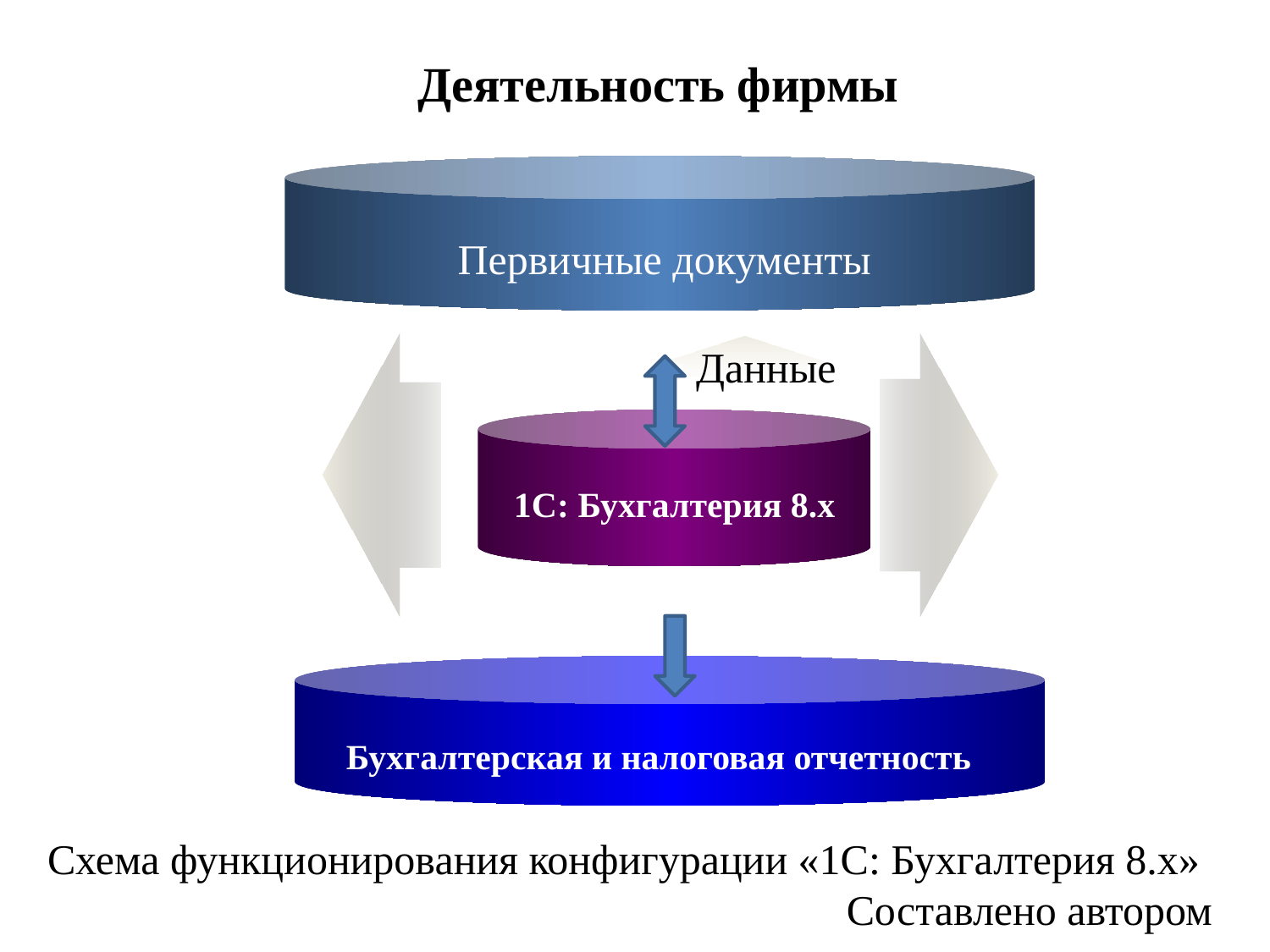

Деятельность фирмы

Первичные документы

Данные

1С: Бухгалтерия 8.х

Бухгалтерская и налоговая отчетность

Схема функционирования конфигурации «1С: Бухгалтерия 8.х»
 Составлено автором